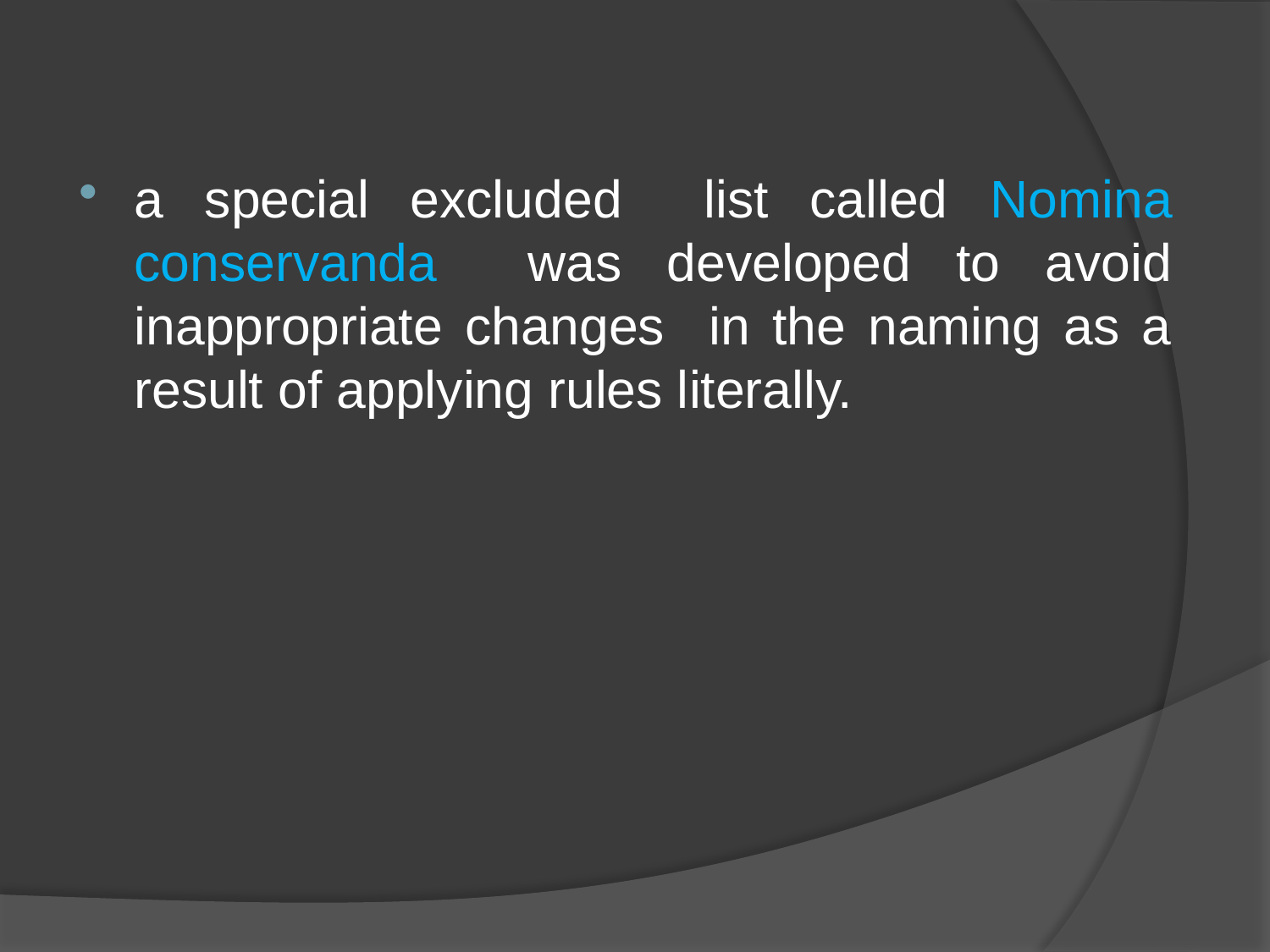

a special excluded  list called Nomina conservanda  was developed to avoid inappropriate changes  in the naming as a result of applying rules literally.